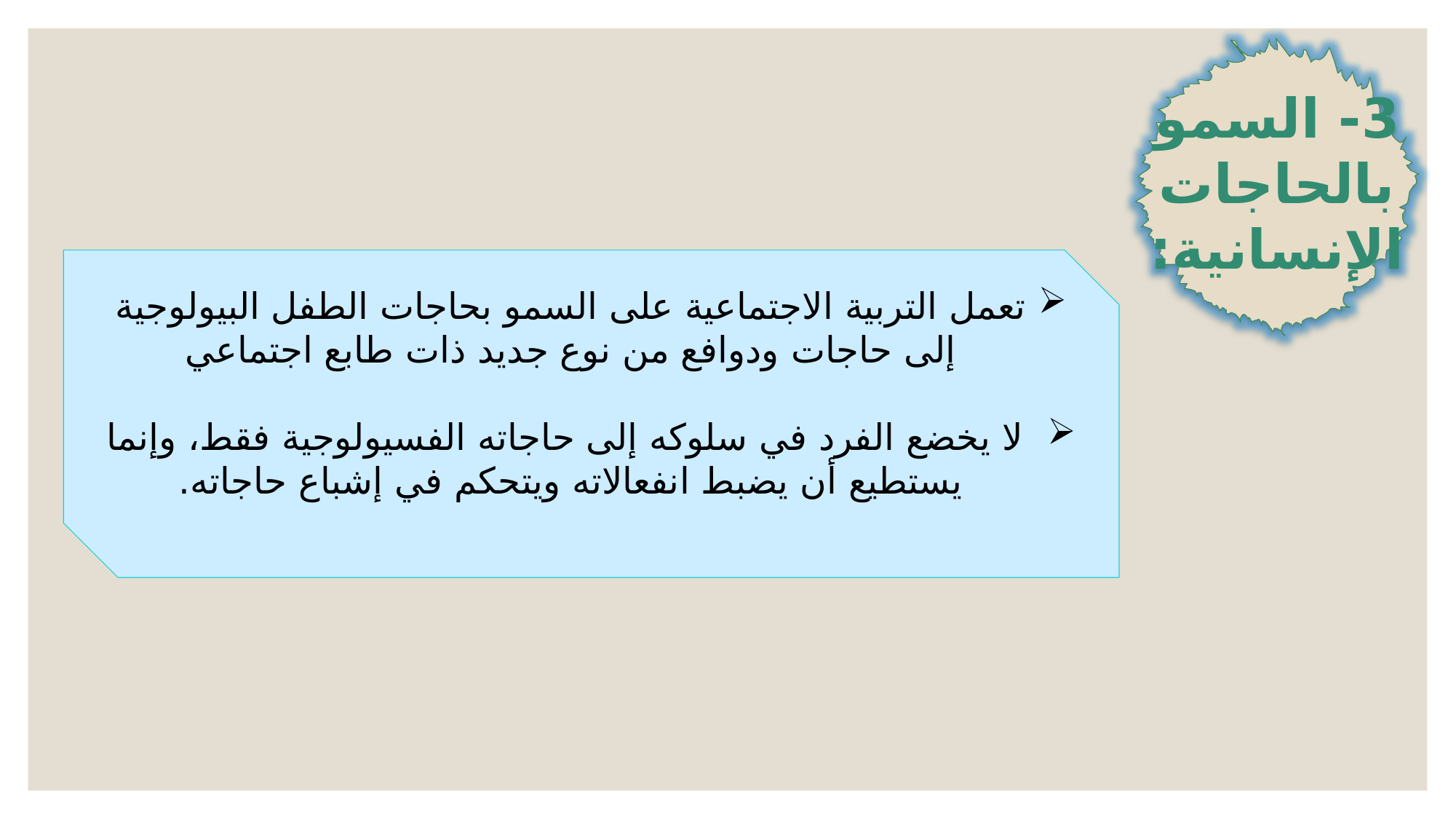

3- السمو بالحاجات الإنسانية:
تعمل التربية الاجتماعية على السمو بحاجات الطفل البيولوجية إلى حاجات ودوافع من نوع جديد ذات طابع اجتماعي

 لا يخضع الفرد في سلوكه إلى حاجاته الفسيولوجية فقط، وإنما يستطيع أن يضبط انفعالاته ويتحكم في إشباع حاجاته.